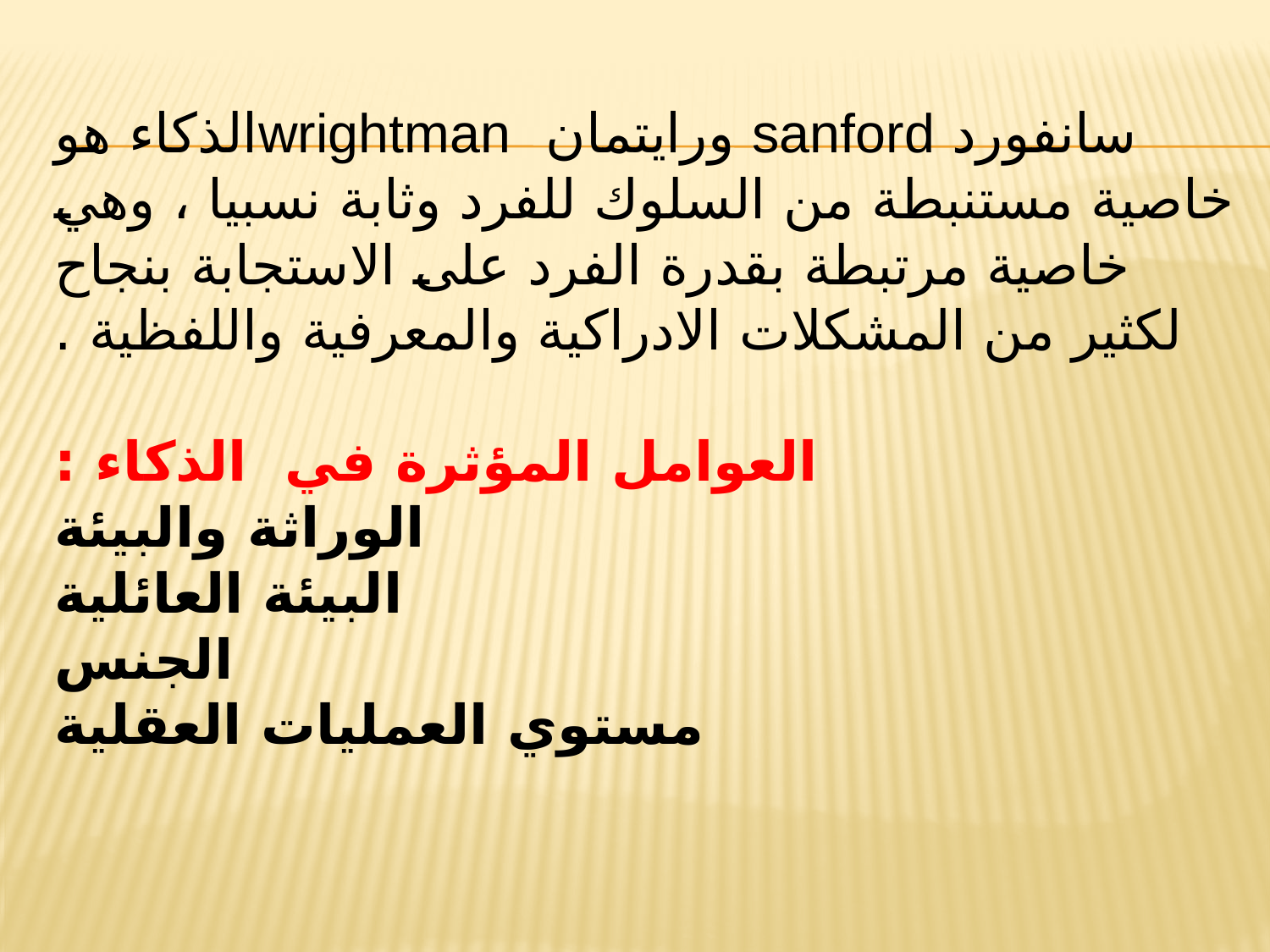

# سانفورد sanford ورايتمان  wrightmanالذكاء هو خاصية مستنبطة من السلوك للفرد وثابة نسبيا ، وهي خاصية مرتبطة بقدرة الفرد على الاستجابة بنجاح لكثير من المشكلات الادراكية والمعرفية واللفظية . العوامل المؤثرة في  الذكاء : الوراثة والبيئة البيئة العائلية الجنس مستوي العمليات العقلية